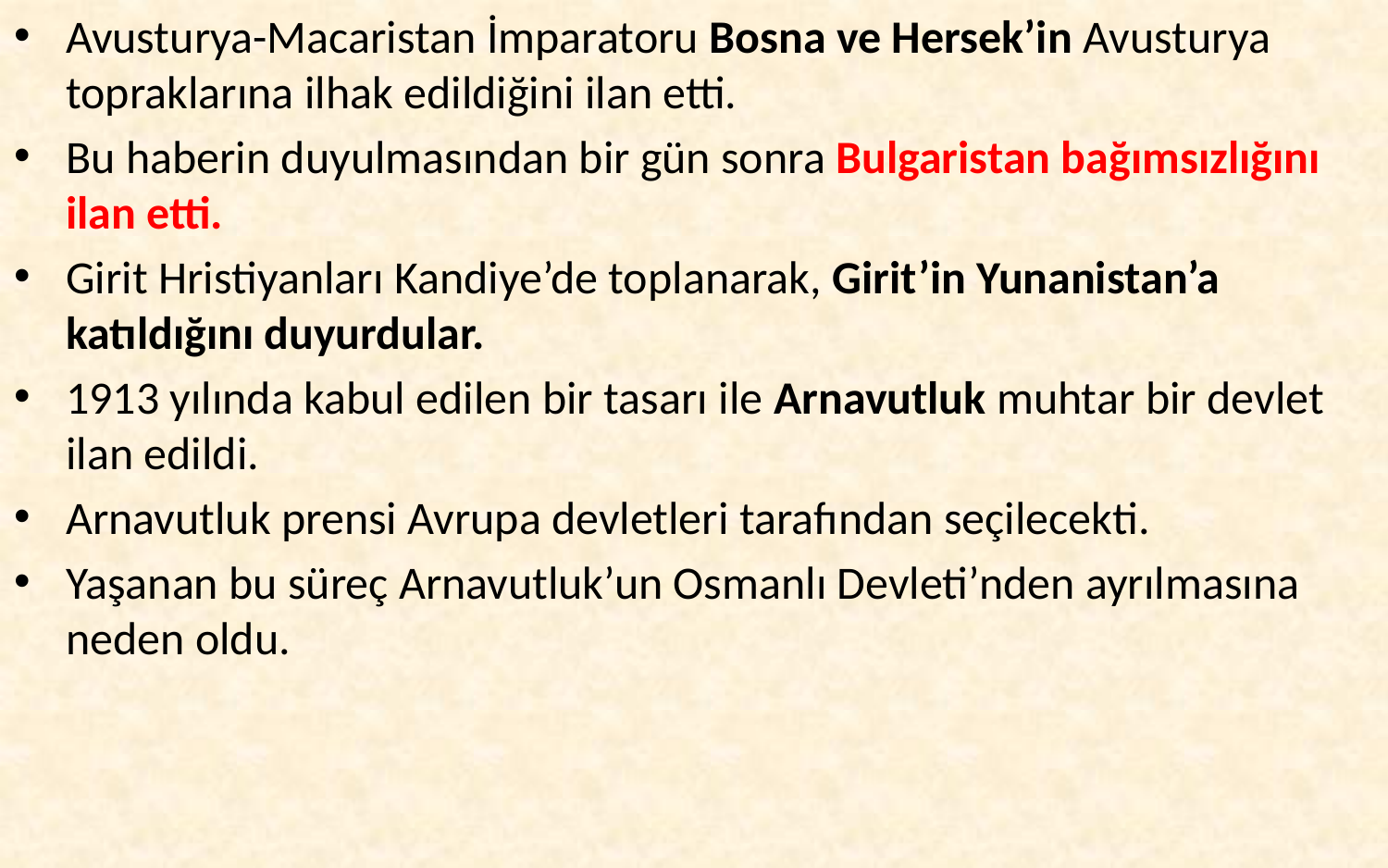

Avusturya-Macaristan İmparatoru Bosna ve Hersek’in Avusturya topraklarına ilhak edildiğini ilan etti.
Bu haberin duyulmasından bir gün sonra Bulgaristan bağımsızlığını ilan etti.
Girit Hristiyanları Kandiye’de toplanarak, Girit’in Yunanistan’a katıldığını duyurdular.
1913 yılında kabul edilen bir tasarı ile Arnavutluk muhtar bir devlet ilan edildi.
Arnavutluk prensi Avrupa devletleri tarafından seçilecekti.
Yaşanan bu süreç Arnavutluk’un Osmanlı Devleti’nden ayrılmasına neden oldu.